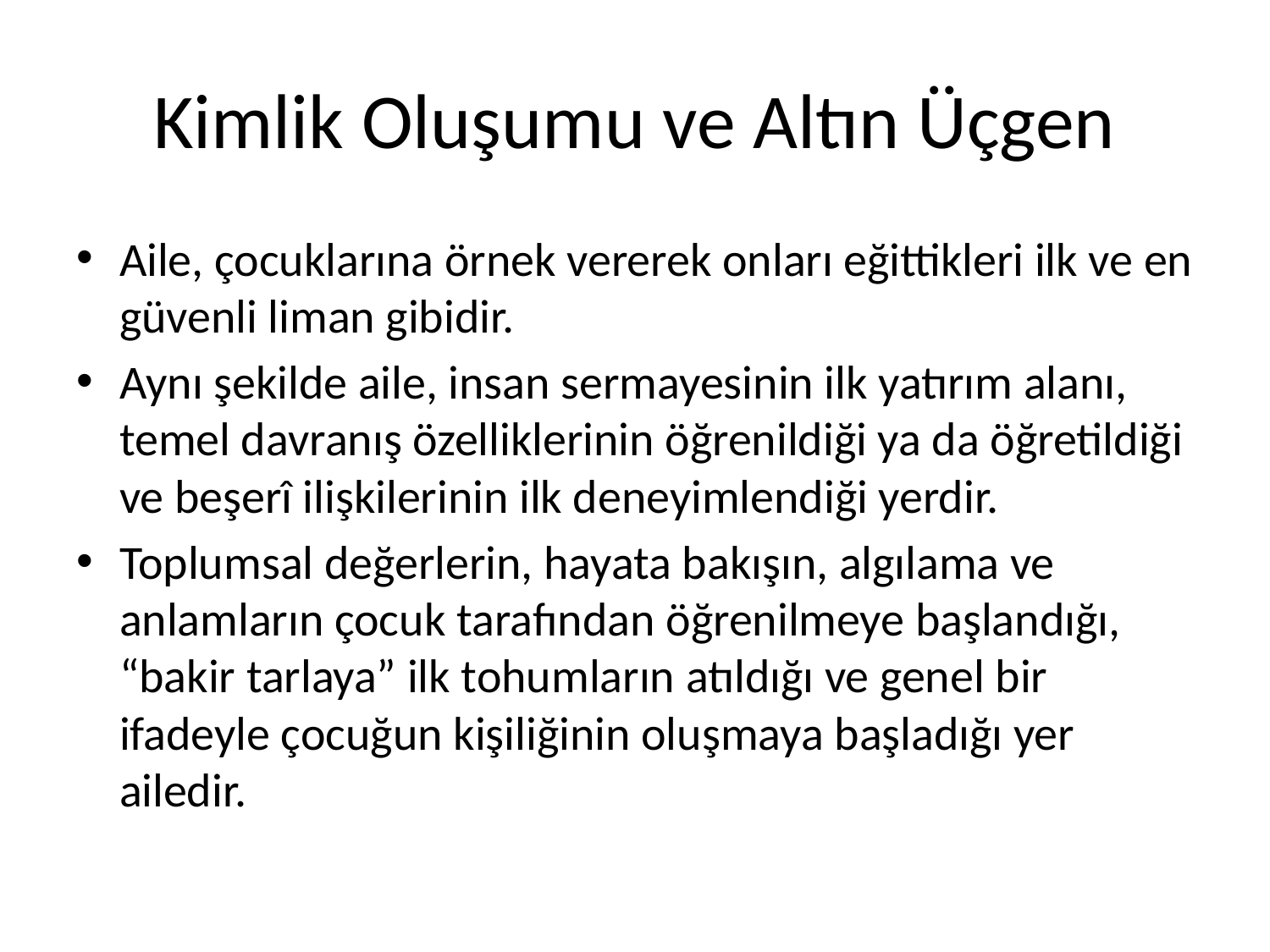

# Kimlik Oluşumu ve Altın Üçgen
Aile, çocuklarına örnek vererek onları eğittikleri ilk ve en güvenli liman gibidir.
Aynı şekilde aile, insan sermayesinin ilk yatırım alanı, temel davranış özelliklerinin öğrenildiği ya da öğretildiği ve beşerî ilişkilerinin ilk deneyimlendiği yerdir.
Toplumsal değerlerin, hayata bakışın, algılama ve anlamların çocuk tarafından öğrenilmeye başlandığı, “bakir tarlaya” ilk tohumların atıldığı ve genel bir ifadeyle çocuğun kişiliğinin oluşmaya başladığı yer ailedir.